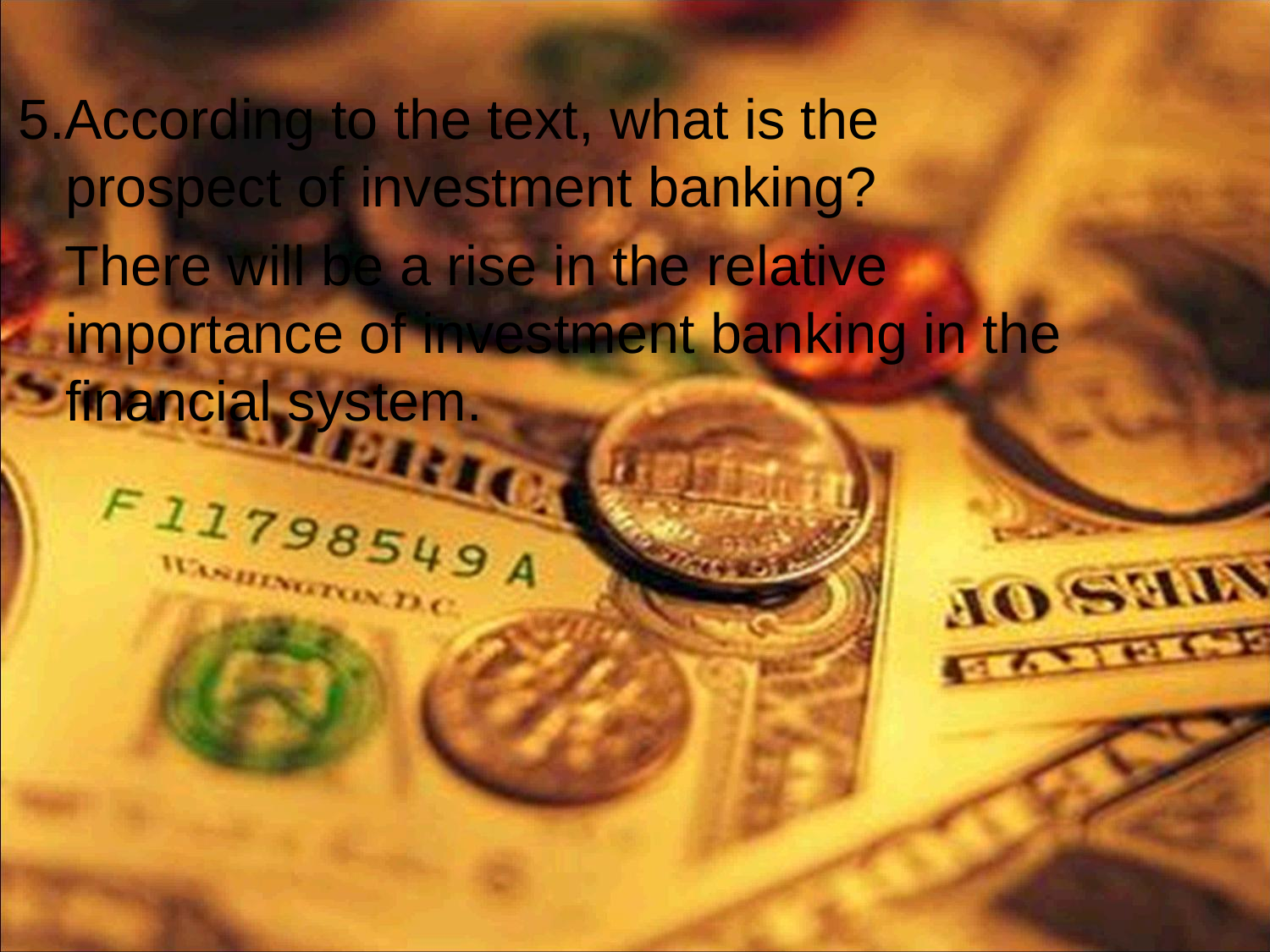

5.According to the text, what is the prospect of investment banking?
   There will be a rise in the relative  importance of investment banking in the financial system.